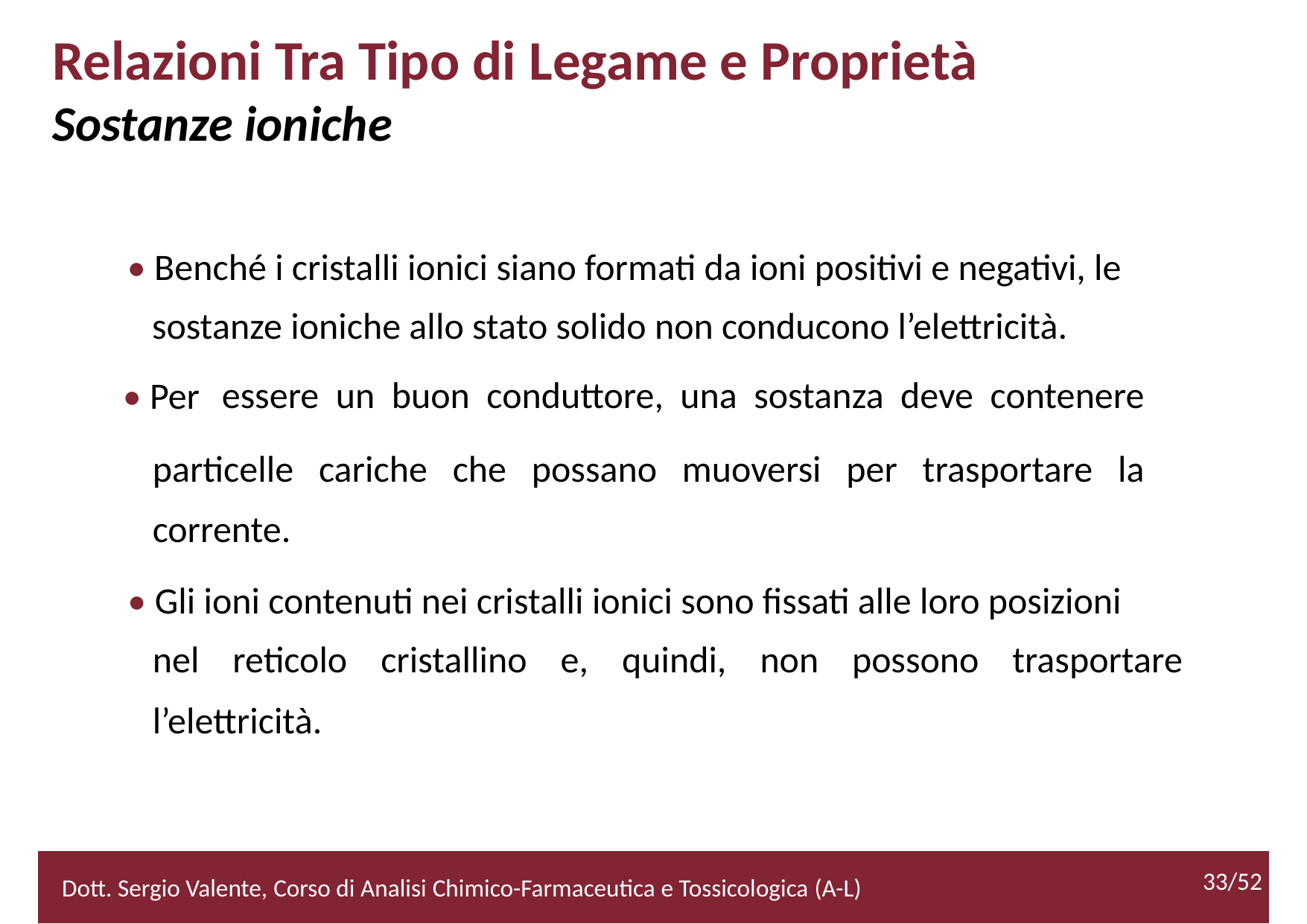

Relazioni Tra Tipo di Legame e Proprietà
Sostanze ioniche
• Benché i cristalli ionici siano formati da ioni positivi e negativi, le

	sostanze ioniche allo stato solido non conducono l’elettricità.
• Per
essere  un  buon  conduttore,  una  sostanza  deve  contenere
		particelle   cariche   che   possano   muoversi   per   trasportare   la

		corrente.

• Gli ioni contenuti nei cristalli ionici sono fissati alle loro posizioni

		nel    reticolo    cristallino    e,    quindi,    non    possono    trasportare

		l’elettricità.

			33/52

33/52
Dott. Sergio Valente, Corso di Analisi Chimico-Farmaceutica e Tossicologica (A-L)